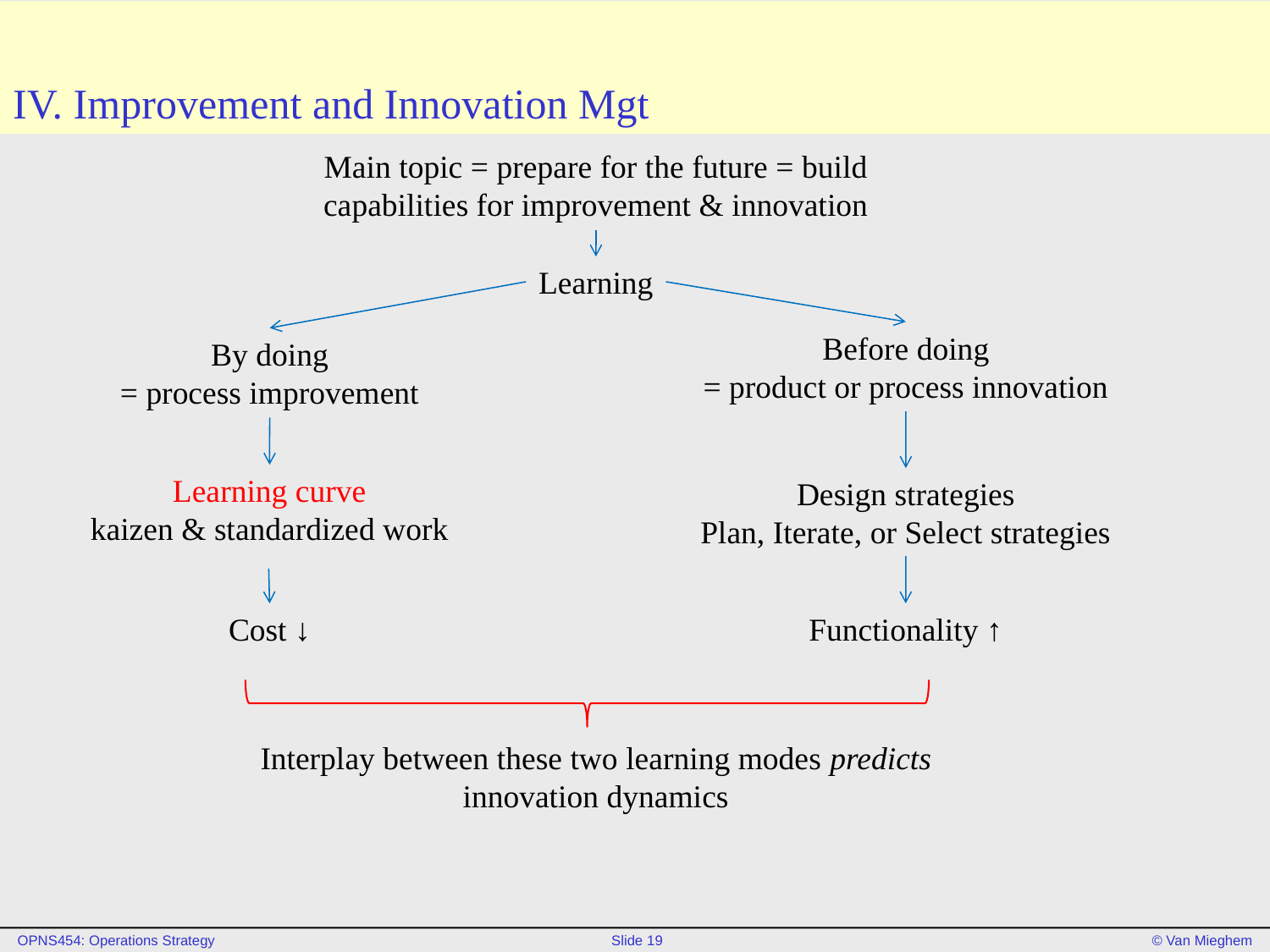

# IV. Improvement and Innovation Mgt
Main topic = prepare for the future = build
capabilities for improvement & innovation
Learning
Before doing
= product or process innovation
By doing
= process improvement

Learning curve
kaizen & standardized work

Design strategies
Plan, Iterate, or Select strategies
Cost ↓

Functionality ↑

Interplay between these two learning modes predicts
innovation dynamics